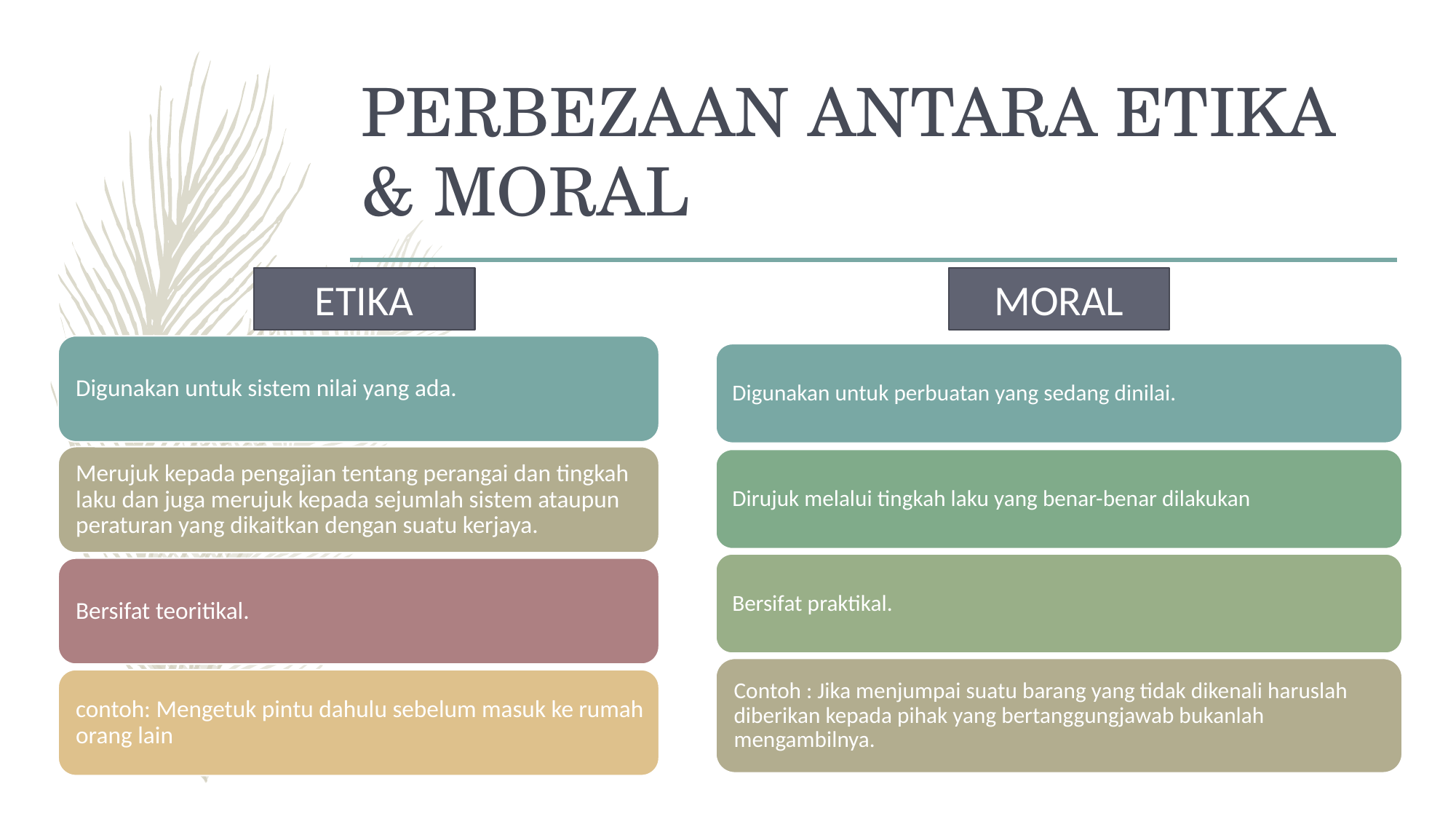

# PERBEZAAN ANTARA ETIKA & MORAL
ETIKA
MORAL
Digunakan untuk sistem nilai yang ada.
Merujuk kepada pengajian tentang perangai dan tingkah laku dan juga merujuk kepada sejumlah sistem ataupun peraturan yang dikaitkan dengan suatu kerjaya.
Bersifat teoritikal.
contoh: Mengetuk pintu dahulu sebelum masuk ke rumah orang lain
Digunakan untuk perbuatan yang sedang dinilai.
Dirujuk melalui tingkah laku yang benar-benar dilakukan
Bersifat praktikal.
Contoh : Jika menjumpai suatu barang yang tidak dikenali haruslah diberikan kepada pihak yang bertanggungjawab bukanlah mengambilnya.